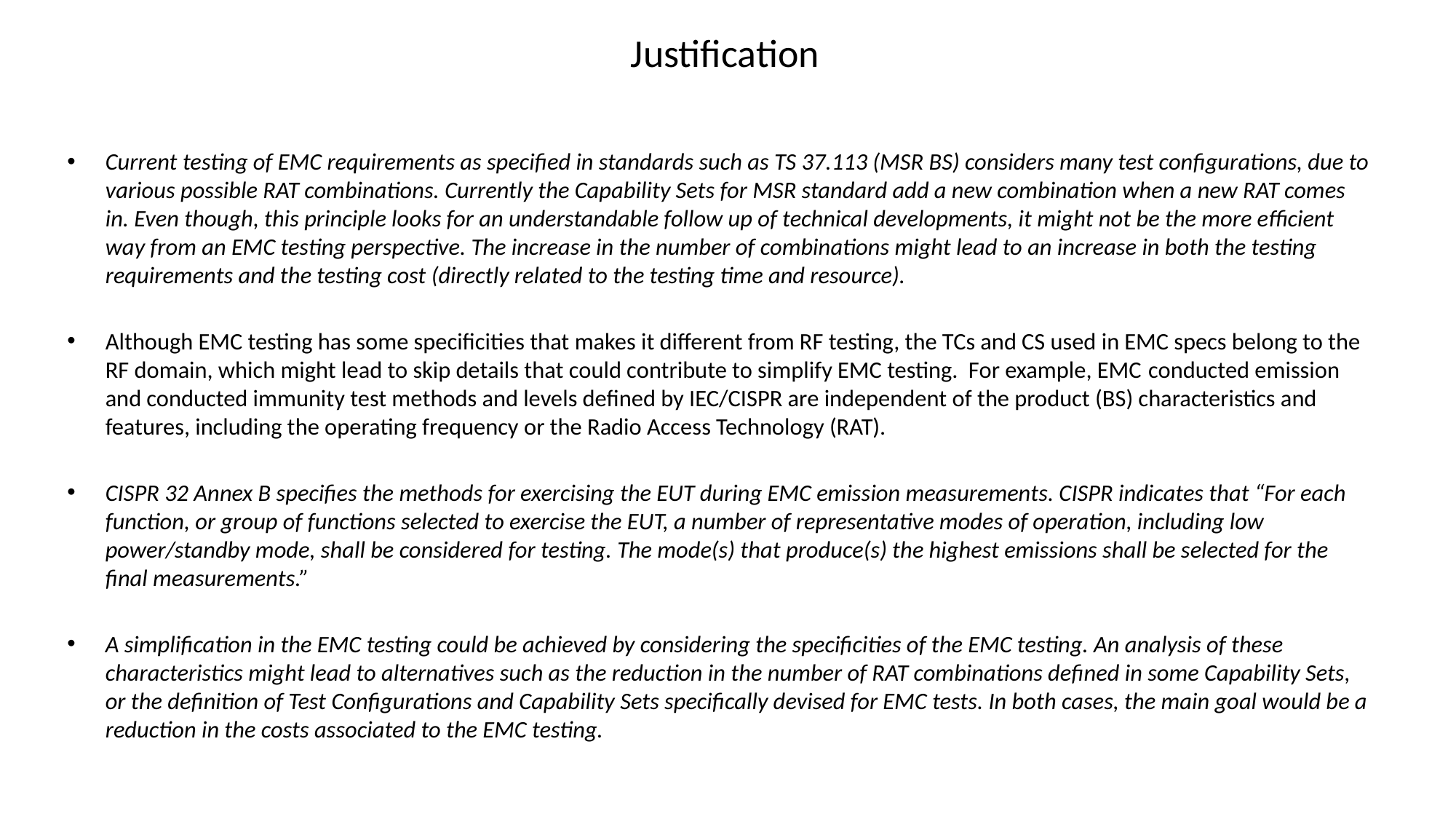

# Justification
Current testing of EMC requirements as specified in standards such as TS 37.113 (MSR BS) considers many test configurations, due to various possible RAT combinations. Currently the Capability Sets for MSR standard add a new combination when a new RAT comes in. Even though, this principle looks for an understandable follow up of technical developments, it might not be the more efficient way from an EMC testing perspective. The increase in the number of combinations might lead to an increase in both the testing requirements and the testing cost (directly related to the testing time and resource).

Although EMC testing has some specificities that makes it different from RF testing, the TCs and CS used in EMC specs belong to the RF domain, which might lead to skip details that could contribute to simplify EMC testing.  For example, EMC conducted emission and conducted immunity test methods and levels defined by IEC/CISPR are independent of the product (BS) characteristics and features, including the operating frequency or the Radio Access Technology (RAT).

CISPR 32 Annex B specifies the methods for exercising the EUT during EMC emission measurements. CISPR indicates that “For each function, or group of functions selected to exercise the EUT, a number of representative modes of operation, including low power/standby mode, shall be considered for testing. The mode(s) that produce(s) the highest emissions shall be selected for the final measurements.”

A simplification in the EMC testing could be achieved by considering the specificities of the EMC testing. An analysis of these characteristics might lead to alternatives such as the reduction in the number of RAT combinations defined in some Capability Sets, or the definition of Test Configurations and Capability Sets specifically devised for EMC tests. In both cases, the main goal would be a reduction in the costs associated to the EMC testing.